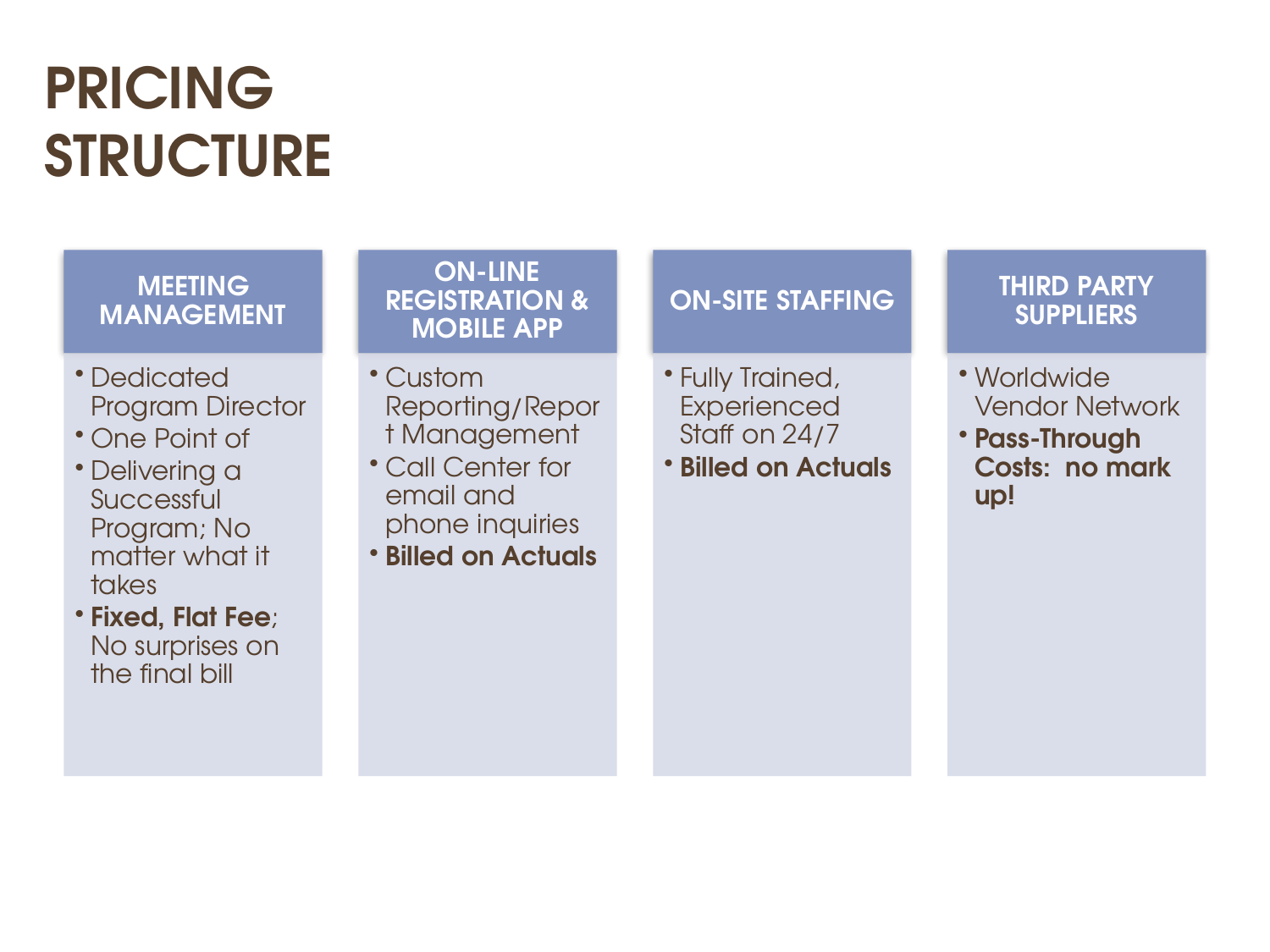

PRICING
STRUCTURE
MEETING MANAGEMENT
Dedicated Program Director
One Point of
Delivering a Successful Program; No matter what it takes
Fixed, Flat Fee; No surprises on the final bill

ON-LINE REGISTRATION & MOBILE APP
Custom Reporting/Report Management
Call Center for email and phone inquiries
Billed on Actuals
ON-SITE STAFFING
Fully Trained, Experienced Staff on 24/7
Billed on Actuals
THIRD PARTY SUPPLIERS
Worldwide Vendor Network
Pass-Through Costs:  no mark up!